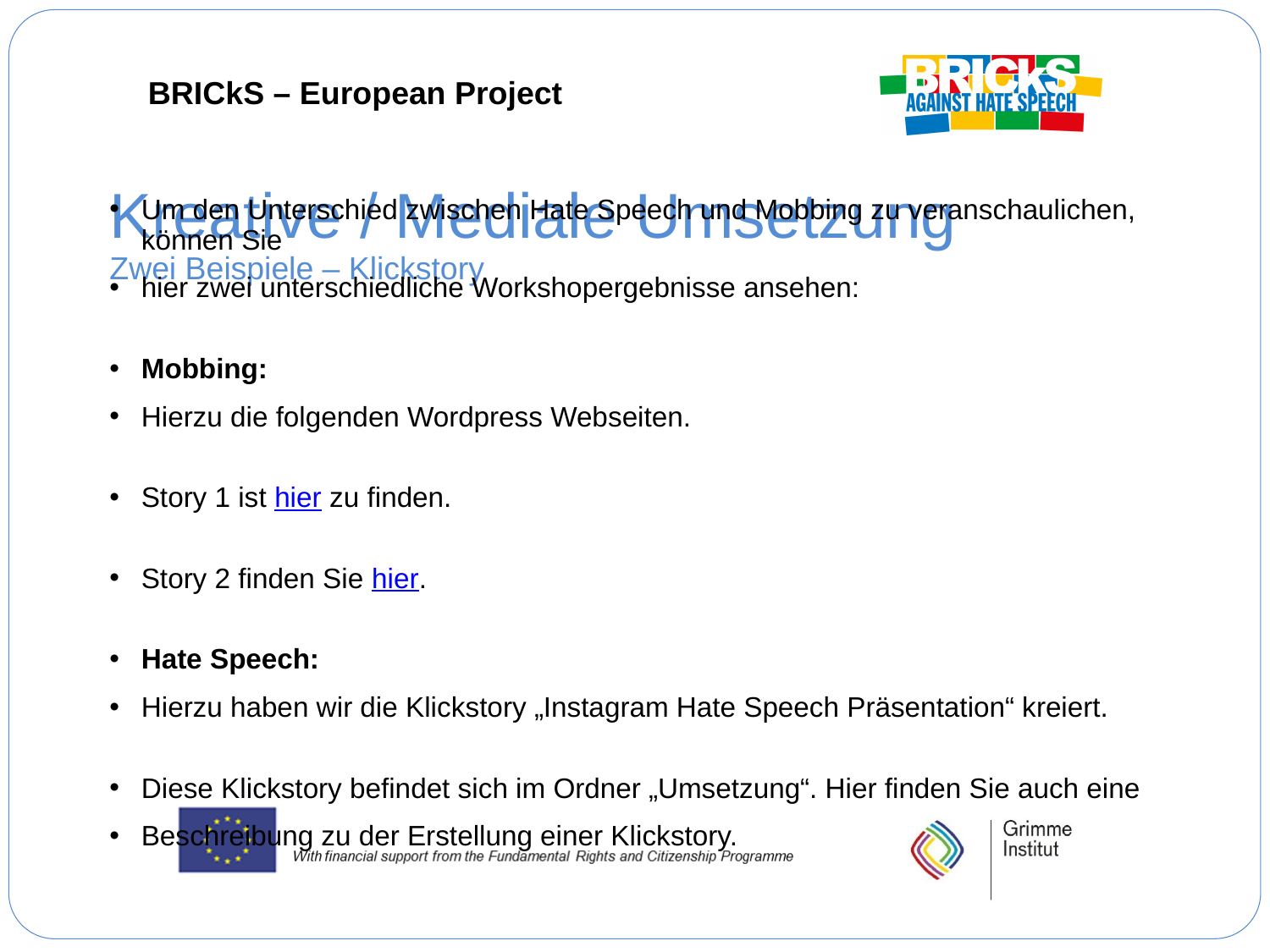

# Kreative / Mediale Umsetzung Zwei Beispiele – Klickstory

Um den Unterschied zwischen Hate Speech und Mobbing zu veranschaulichen, können Sie
hier zwei unterschiedliche Workshopergebnisse ansehen:

Mobbing:
Hierzu die folgenden Wordpress Webseiten.

Story 1 ist hier zu finden.

Story 2 finden Sie hier.

Hate Speech:
Hierzu haben wir die Klickstory „Instagram Hate Speech Präsentation“ kreiert.

Diese Klickstory befindet sich im Ordner „Umsetzung“. Hier finden Sie auch eine
Beschreibung zu der Erstellung einer Klickstory.